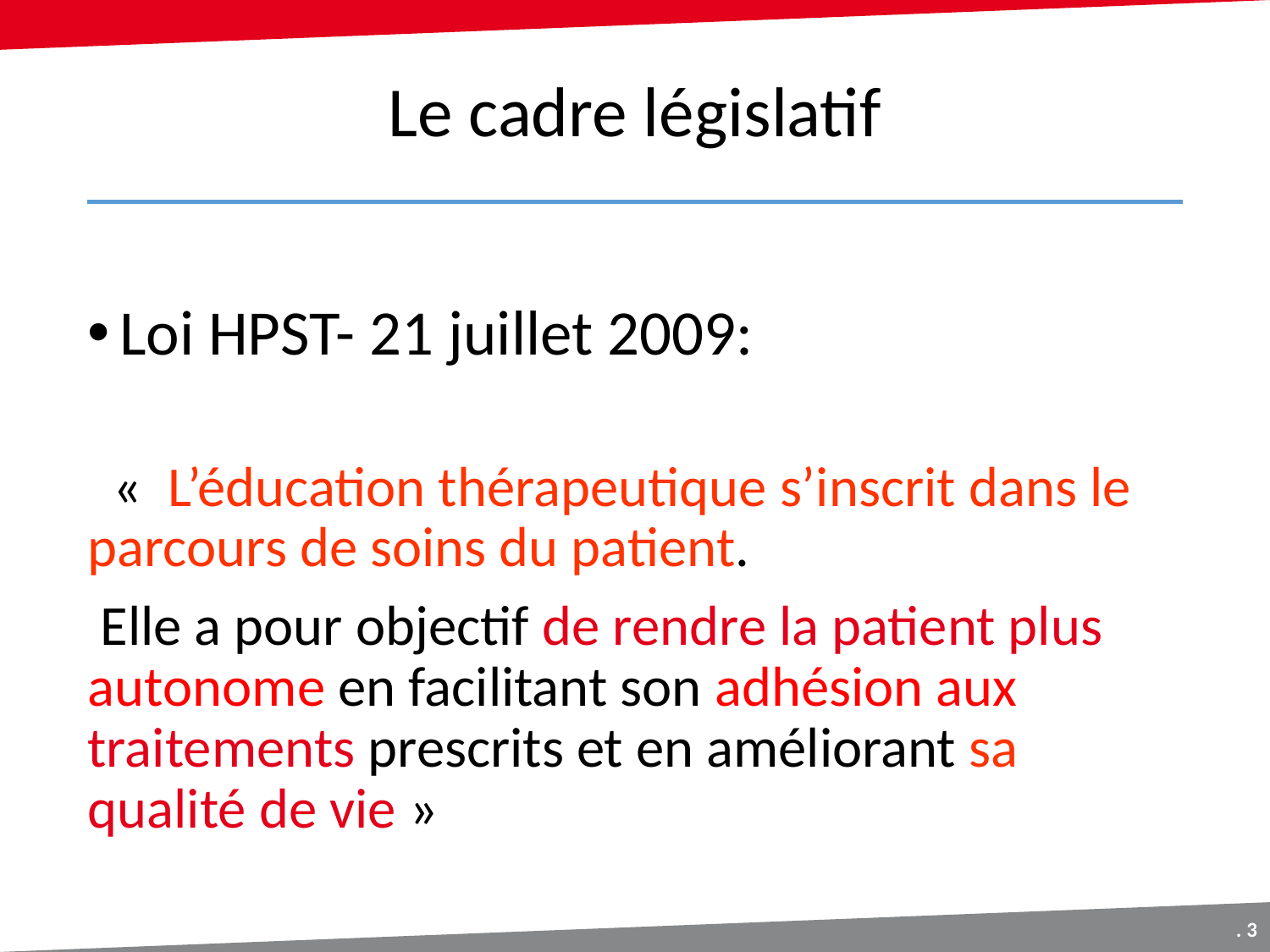

# Le cadre législatif

Loi HPST- 21 juillet 2009:

  «  L’éducation thérapeutique s’inscrit dans le parcours de soins du patient.
 Elle a pour objectif de rendre la patient plus autonome en facilitant son adhésion aux traitements prescrits et en améliorant sa qualité de vie »

. 3